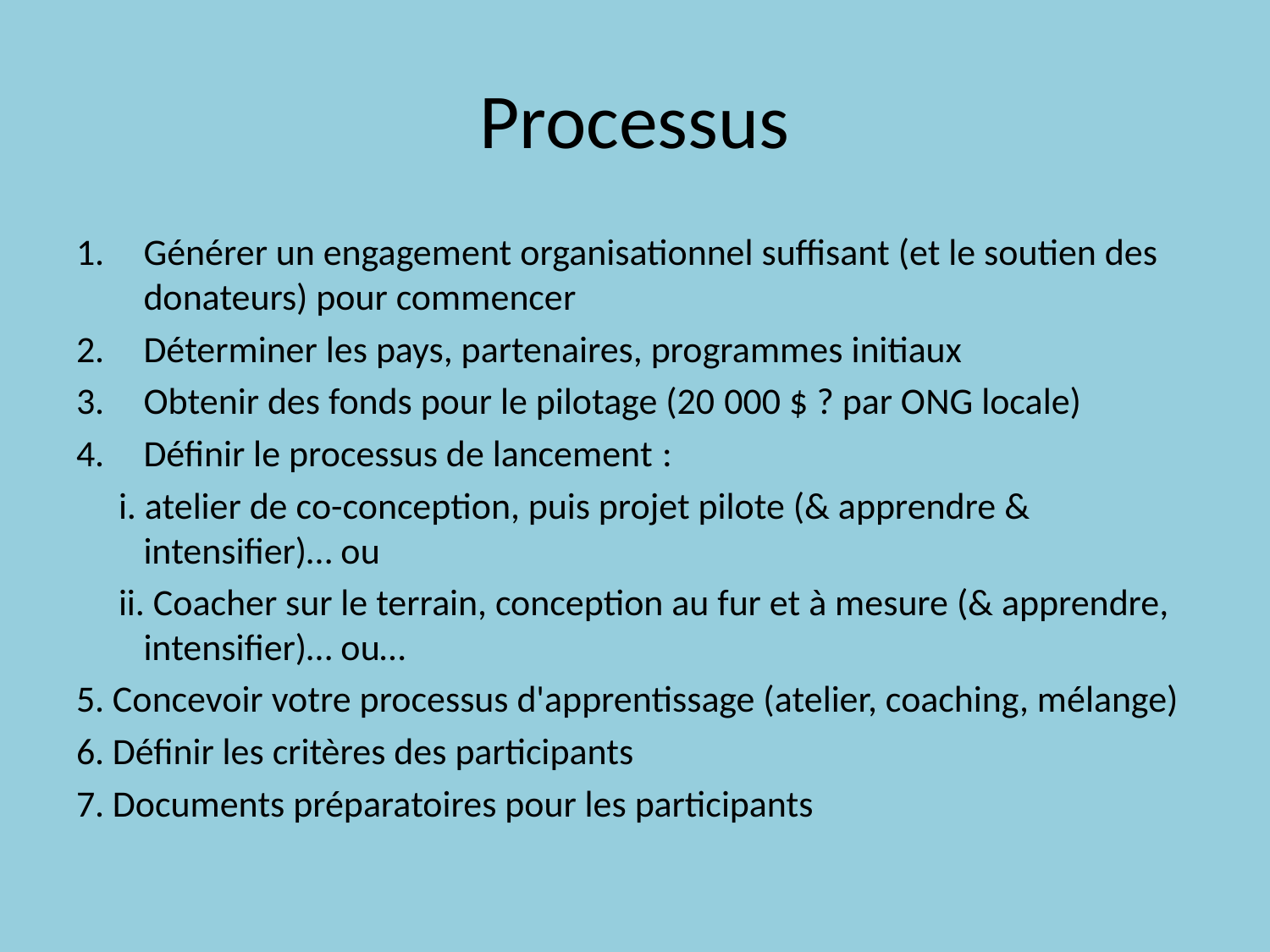

# Processus
Générer un engagement organisationnel suffisant (et le soutien des donateurs) pour commencer
Déterminer les pays, partenaires, programmes initiaux
Obtenir des fonds pour le pilotage (20 000 $ ? par ONG locale)
Définir le processus de lancement :
     i. atelier de co-conception, puis projet pilote (& apprendre & intensifier)… ou
     ii. Coacher sur le terrain, conception au fur et à mesure (& apprendre, intensifier)… ou…
5. Concevoir votre processus d'apprentissage (atelier, coaching, mélange)
6. Définir les critères des participants
7. Documents préparatoires pour les participants